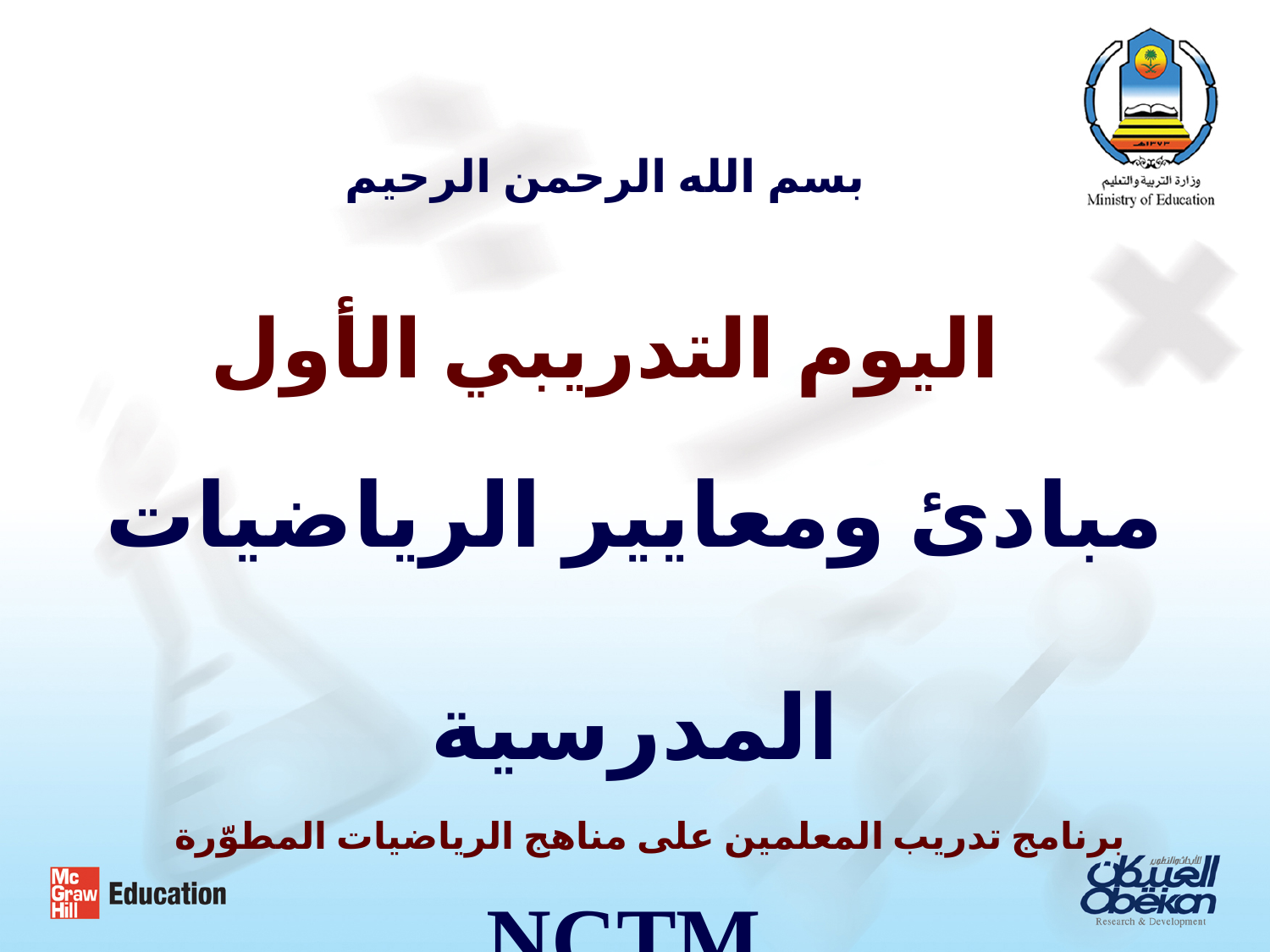

بسم الله الرحمن الرحيم
اليوم التدريبي الأول

مبادئ ومعايير الرياضيات المدرسية
 NCTM

برنامج تدريب المعلمين على مناهج الرياضيات المطوّرة